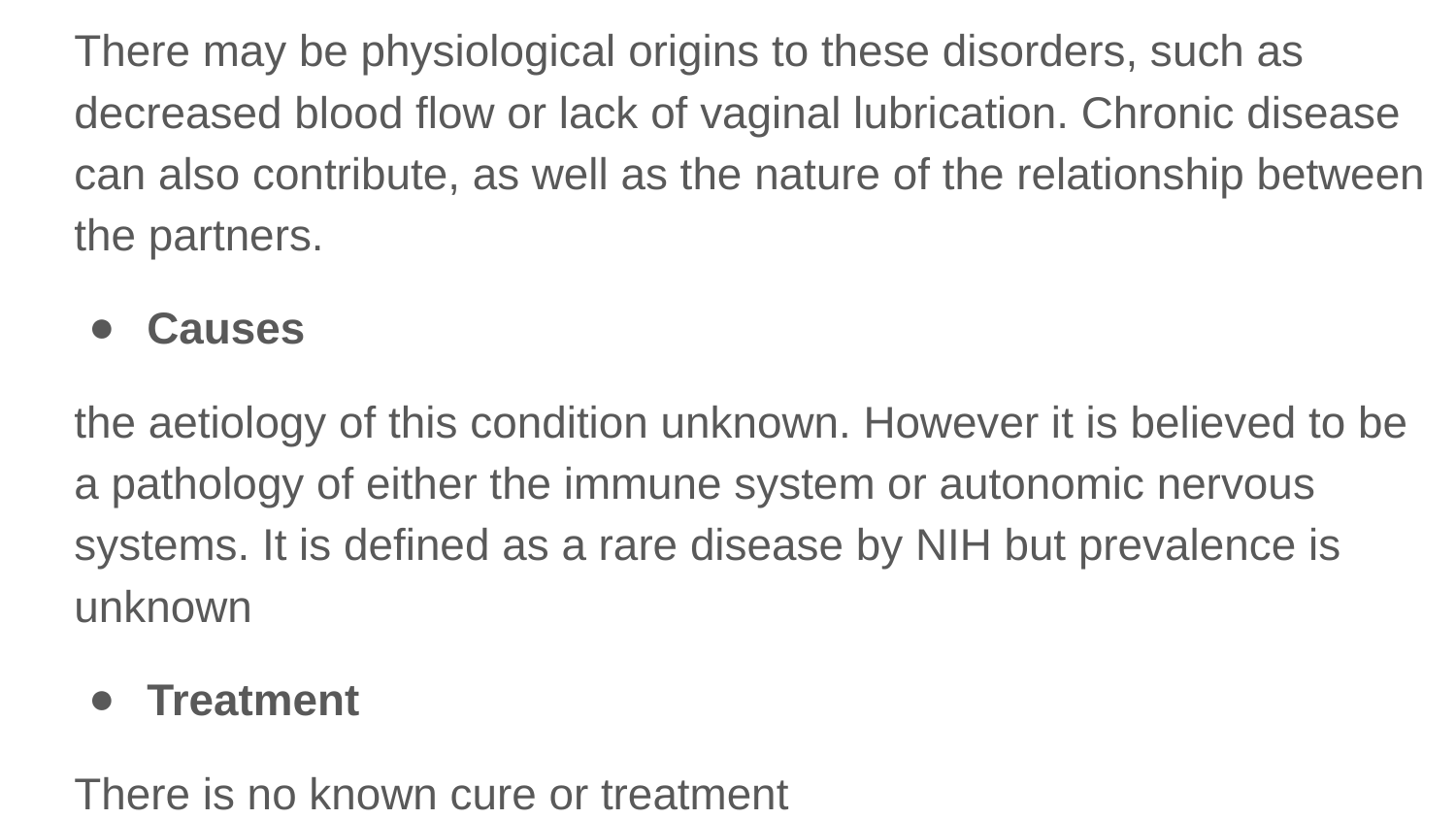

There may be physiological origins to these disorders, such as decreased blood flow or lack of vaginal lubrication. Chronic disease can also contribute, as well as the nature of the relationship between the partners.
Causes
the aetiology of this condition unknown. However it is believed to be a pathology of either the immune system or autonomic nervous systems. It is defined as a rare disease by NIH but prevalence is unknown
Treatment
There is no known cure or treatment